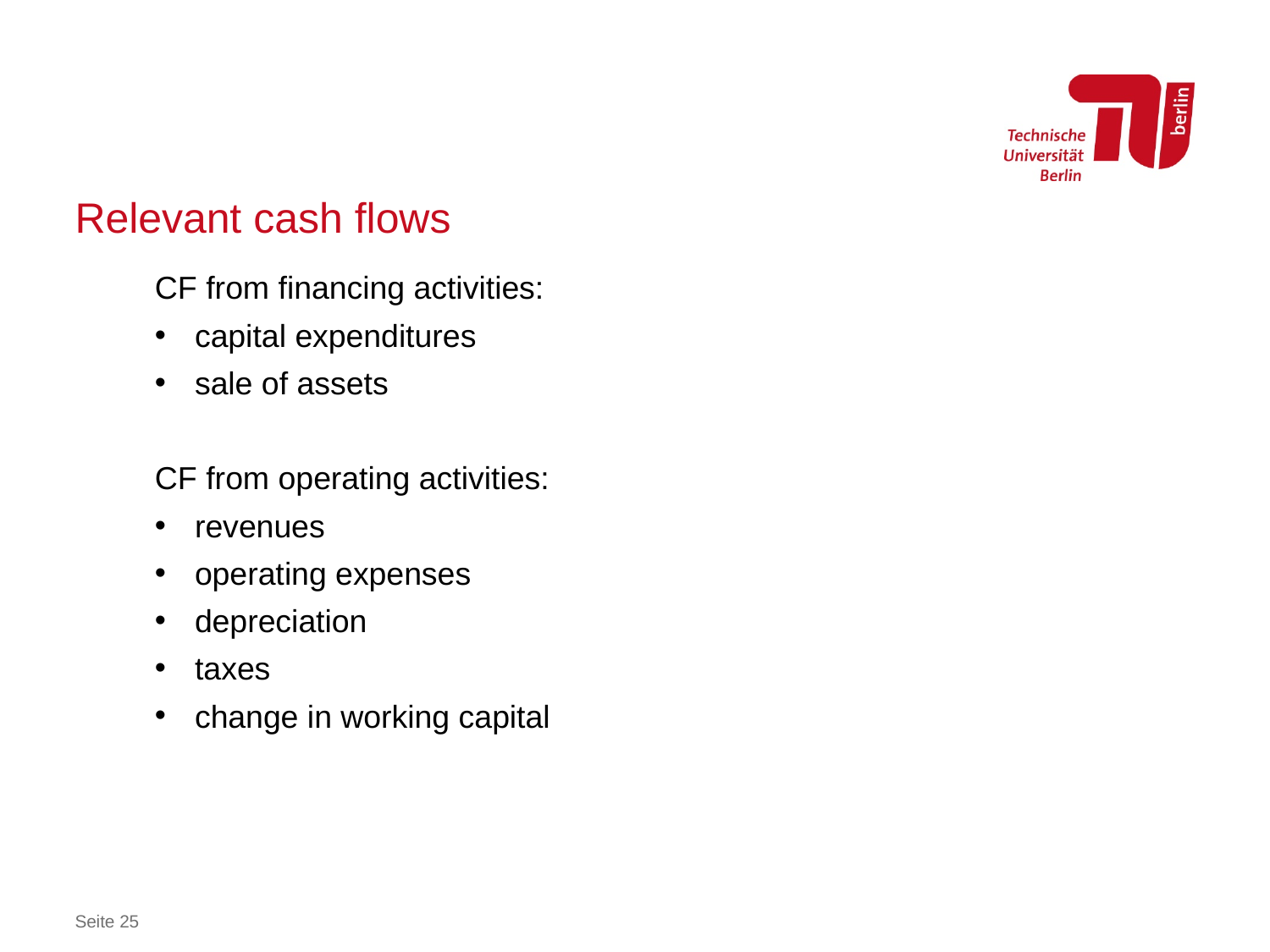

# Relevant cash flows
CF from financing activities:
capital expenditures
sale of assets

CF from operating activities:
revenues
operating expenses
depreciation
taxes
change in working capital

Seite 25